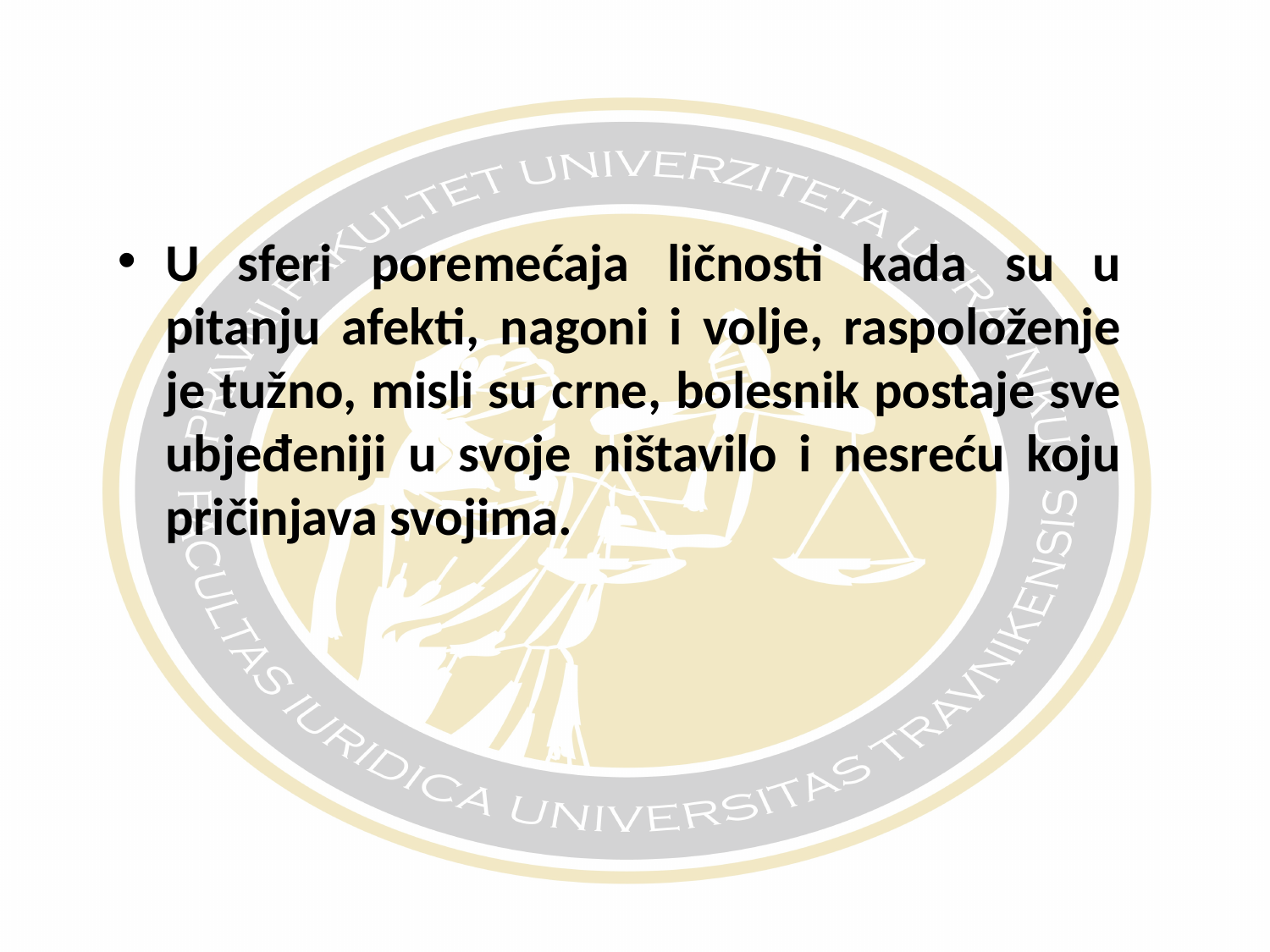

#
U sferi poremećaja ličnosti kada su u pitanju afekti, nagoni i volje, raspoloženje je tužno, misli su crne, bolesnik postaje sve ubjeđeniji u svoje ništavilo i nesreću koju pričinjava svojima.